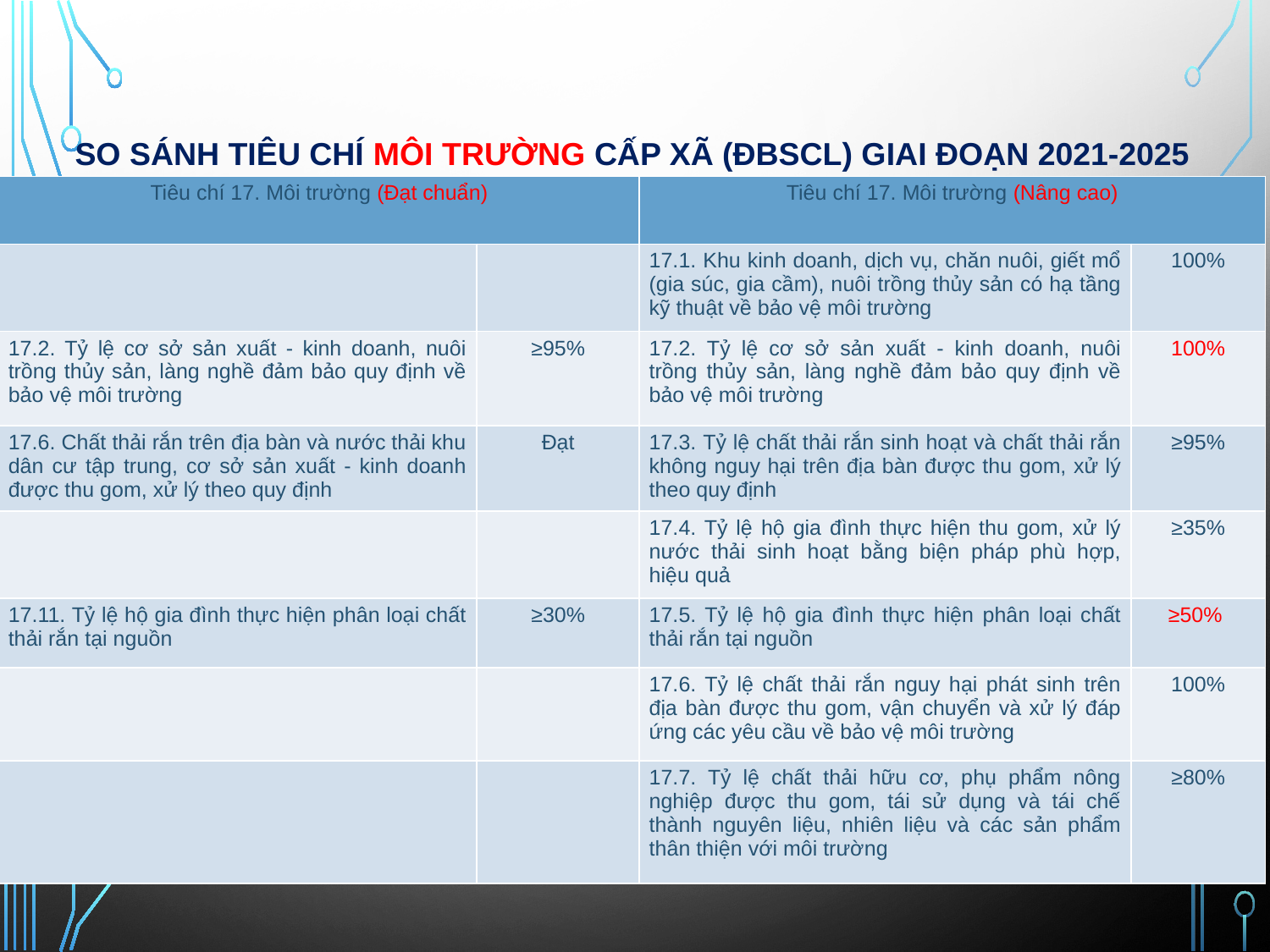

SO SÁNH Tiêu chí môi trường cấp xã (ĐBSCL) giai đoạn 2021-2025
| Tiêu chí 17. Môi trường (Đạt chuẩn) |  | Tiêu chí 17. Môi trường (Nâng cao) |  |
| --- | --- | --- | --- |
|  |  | 17.1. Khu kinh doanh, dịch vụ, chăn nuôi, giết mổ (gia súc, gia cầm), nuôi trồng thủy sản có hạ tầng kỹ thuật về bảo vệ môi trường | 100% |
| 17.2. Tỷ lệ cơ sở sản xuất - kinh doanh, nuôi trồng thủy sản, làng nghề đảm bảo quy định về bảo vệ môi trường | ≥95% | 17.2. Tỷ lệ cơ sở sản xuất - kinh doanh, nuôi trồng thủy sản, làng nghề đảm bảo quy định về bảo vệ môi trường | 100% |
| 17.6. Chất thải rắn trên địa bàn và nước thải khu dân cư tập trung, cơ sở sản xuất - kinh doanh được thu gom, xử lý theo quy định | Đạt | 17.3. Tỷ lệ chất thải rắn sinh hoạt và chất thải rắn không nguy hại trên địa bàn được thu gom, xử lý theo quy định | ≥95% |
|  |  | 17.4. Tỷ lệ hộ gia đình thực hiện thu gom, xử lý nước thải sinh hoạt bằng biện pháp phù hợp, hiệu quả | ≥35% |
| 17.11. Tỷ lệ hộ gia đình thực hiện phân loại chất thải rắn tại nguồn | ≥30% | 17.5. Tỷ lệ hộ gia đình thực hiện phân loại chất thải rắn tại nguồn | ≥50% |
|  |  | 17.6. Tỷ lệ chất thải rắn nguy hại phát sinh trên địa bàn được thu gom, vận chuyển và xử lý đáp ứng các yêu cầu về bảo vệ môi trường | 100% |
|  |  | 17.7. Tỷ lệ chất thải hữu cơ, phụ phẩm nông nghiệp được thu gom, tái sử dụng và tái chế thành nguyên liệu, nhiên liệu và các sản phẩm thân thiện với môi trường | ≥80% |